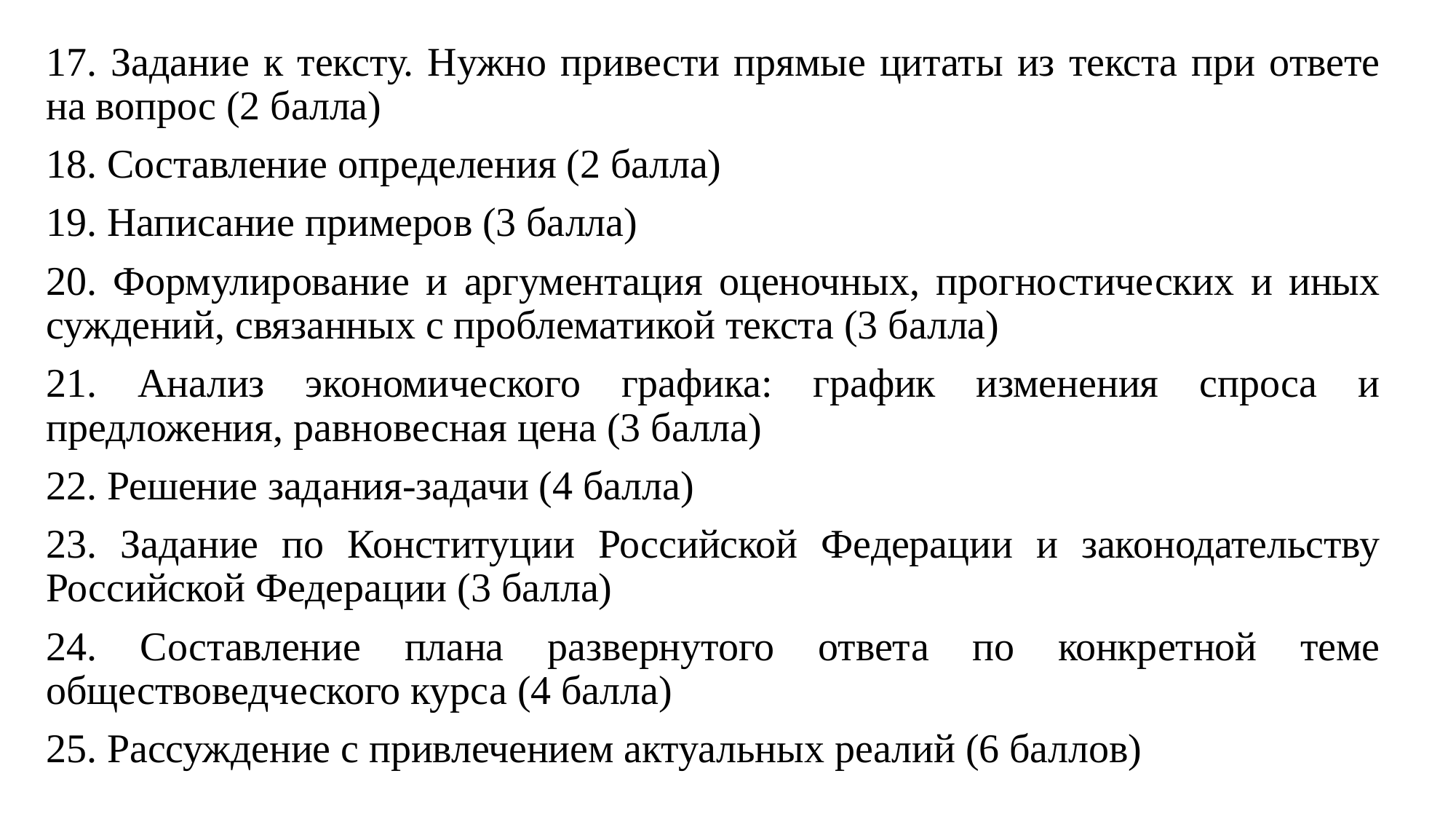

# 17. Задание к тексту. Нужно привести прямые цитаты из текста при ответе на вопрос (2 балла)
18. Составление определения (2 балла)
19. Написание примеров (3 балла)
20. Формулирование и аргументация оценочных, прогностических и иных суждений, связанных с проблематикой текста (3 балла)
21. Анализ экономического графика: график изменения спроса и предложения, равновесная цена (3 балла)
22. Решение задания-задачи (4 балла)
23. Задание по Конституции Российской Федерации и законодательству Российской Федерации (3 балла)
24. Составление плана развернутого ответа по конкретной теме обществоведческого курса (4 балла)
25. Рассуждение с привлечением актуальных реалий (6 баллов)